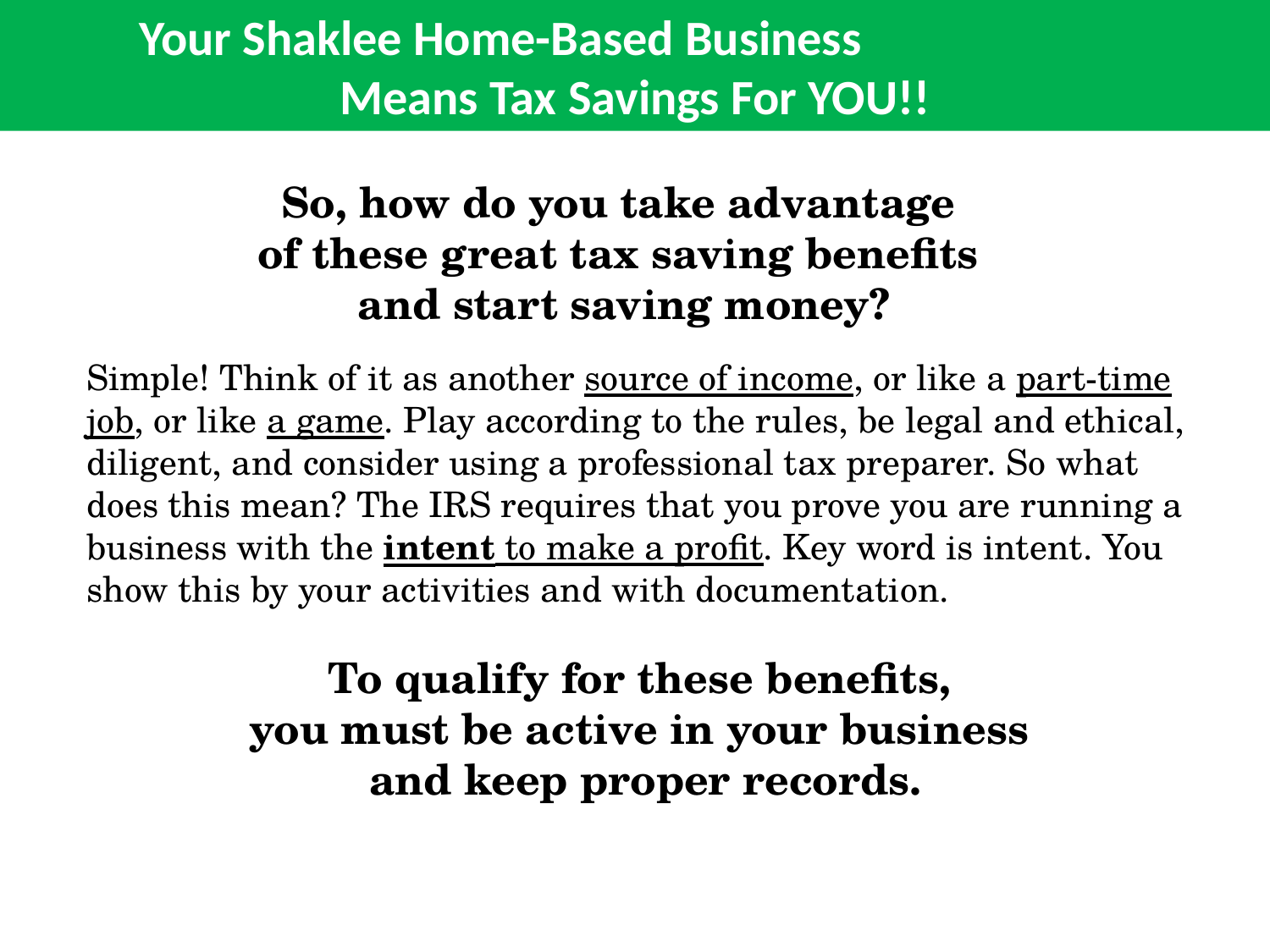

Your Shaklee Home-Based Business
Means Tax Savings For YOU!!

So, how do you take advantage
of these great tax saving benefits
and start saving money?

Simple! Think of it as another source of income, or like a part-time job, or like a game. Play according to the rules, be legal and ethical, diligent, and consider using a professional tax preparer. So what does this mean? The IRS requires that you prove you are running a business with the intent to make a profit. Key word is intent. You show this by your activities and with documentation.

To qualify for these benefits,
you must be active in your business
and keep proper records.